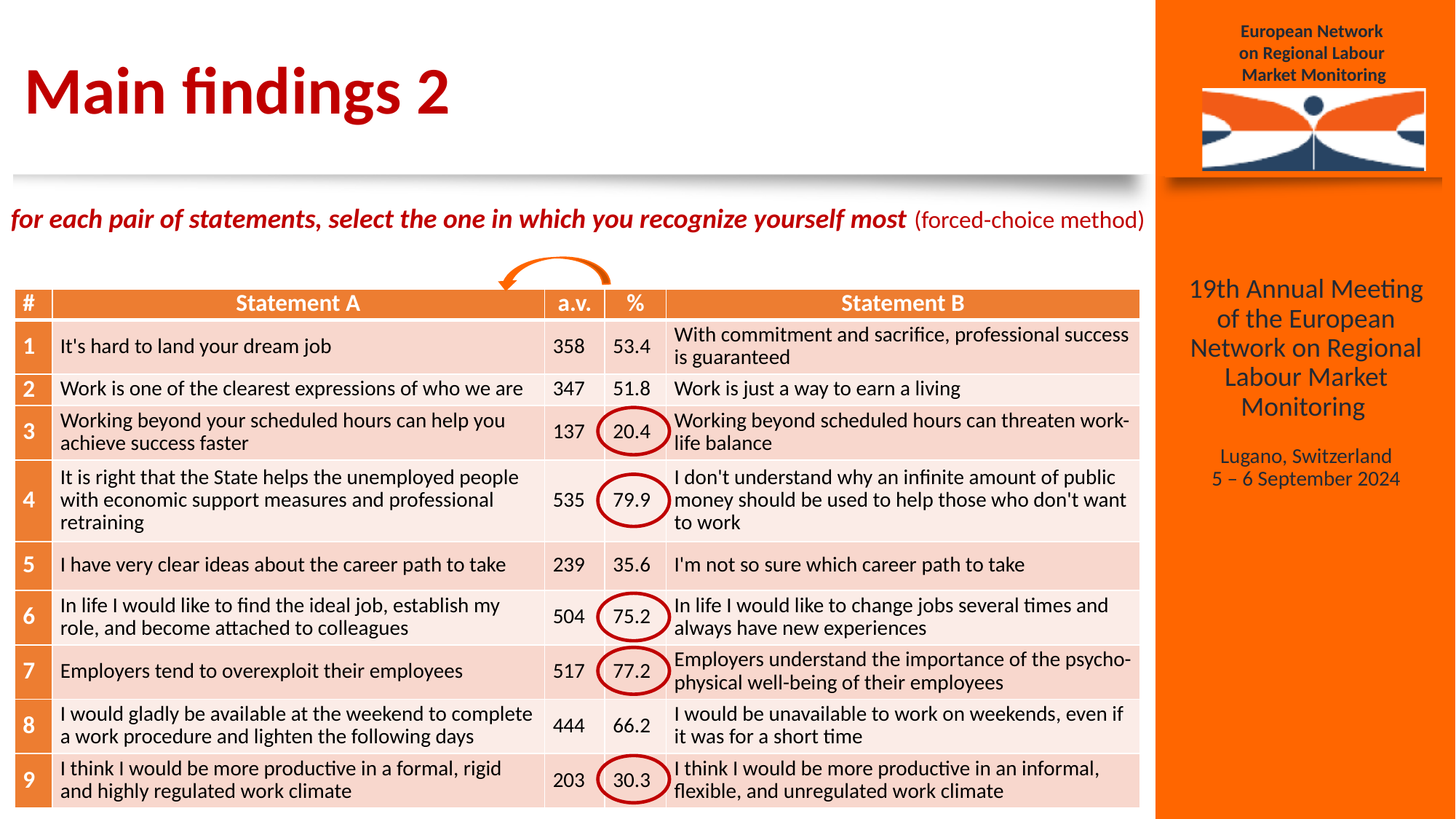

# Main findings 2
for each pair of statements, select the one in which you recognize yourself most (forced-choice method)

| # | Statement A | a.v. | % | Statement B |
| --- | --- | --- | --- | --- |
| 1 | It's hard to land your dream job | 358 | 53.4 | With commitment and sacrifice, professional success is guaranteed |
| 2 | Work is one of the clearest expressions of who we are | 347 | 51.8 | Work is just a way to earn a living |
| 3 | Working beyond your scheduled hours can help you achieve success faster | 137 | 20.4 | Working beyond scheduled hours can threaten work-life balance |
| 4 | It is right that the State helps the unemployed people with economic support measures and professional retraining | 535 | 79.9 | I don't understand why an infinite amount of public money should be used to help those who don't want to work |
| 5 | I have very clear ideas about the career path to take | 239 | 35.6 | I'm not so sure which career path to take |
| 6 | In life I would like to find the ideal job, establish my role, and become attached to colleagues | 504 | 75.2 | In life I would like to change jobs several times and always have new experiences |
| 7 | Employers tend to overexploit their employees | 517 | 77.2 | Employers understand the importance of the psycho-physical well-being of their employees |
| 8 | I would gladly be available at the weekend to complete a work procedure and lighten the following days | 444 | 66.2 | I would be unavailable to work on weekends, even if it was for a short time |
| 9 | I think I would be more productive in a formal, rigid and highly regulated work climate | 203 | 30.3 | I think I would be more productive in an informal, flexible, and unregulated work climate |